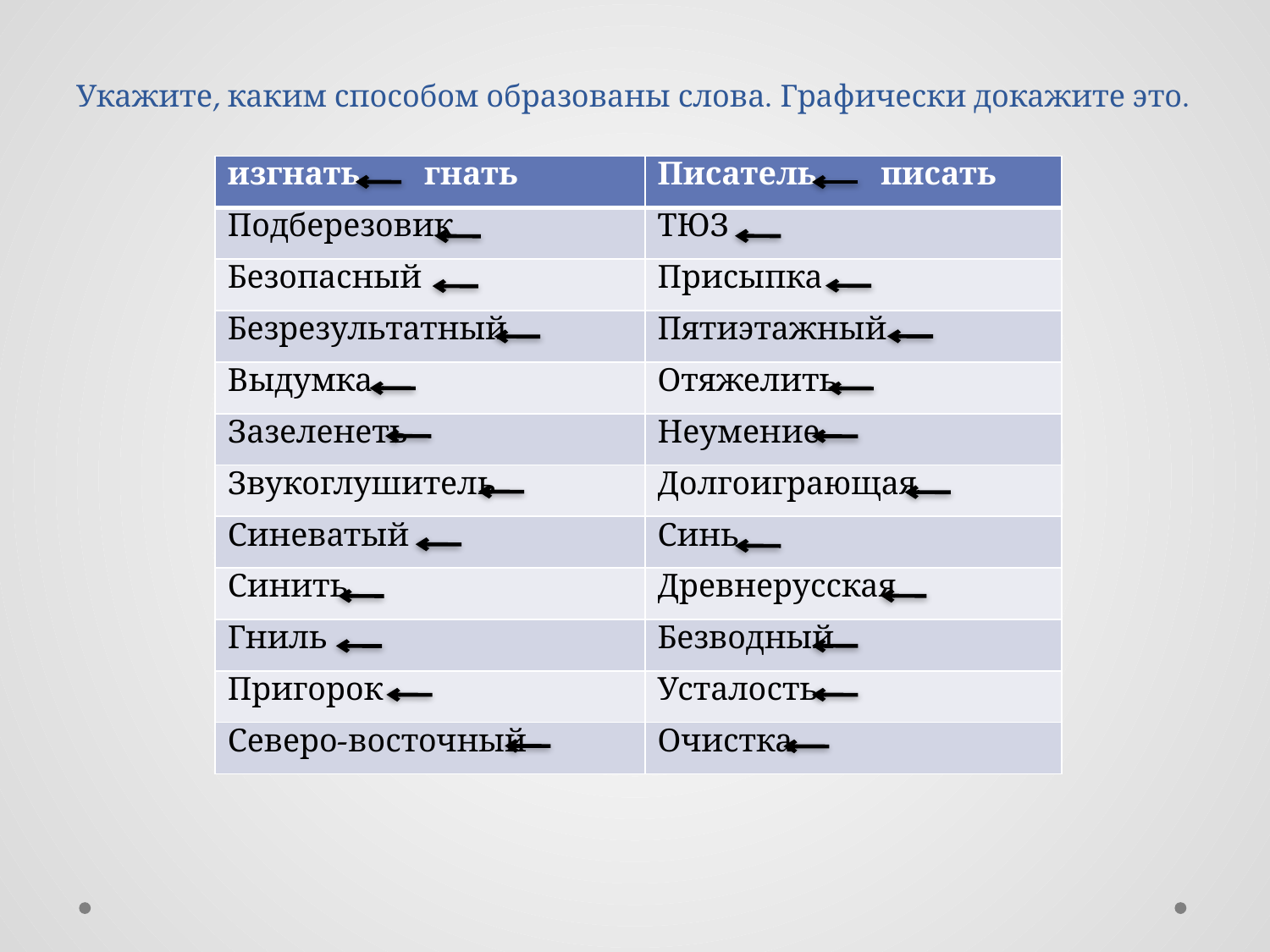

# Укажите, каким способом образованы слова. Графически докажите это.
| изгнать гнать | Писатель писать |
| --- | --- |
| Подберезовик | ТЮЗ |
| Безопасный | Присыпка |
| Безрезультатный | Пятиэтажный |
| Выдумка | Отяжелить |
| Зазеленеть | Неумение |
| Звукоглушитель | Долгоиграющая |
| Синеватый | Синь |
| Синить | Древнерусская |
| Гниль | Безводный |
| Пригорок | Усталость |
| Северо-восточный | Очистка |